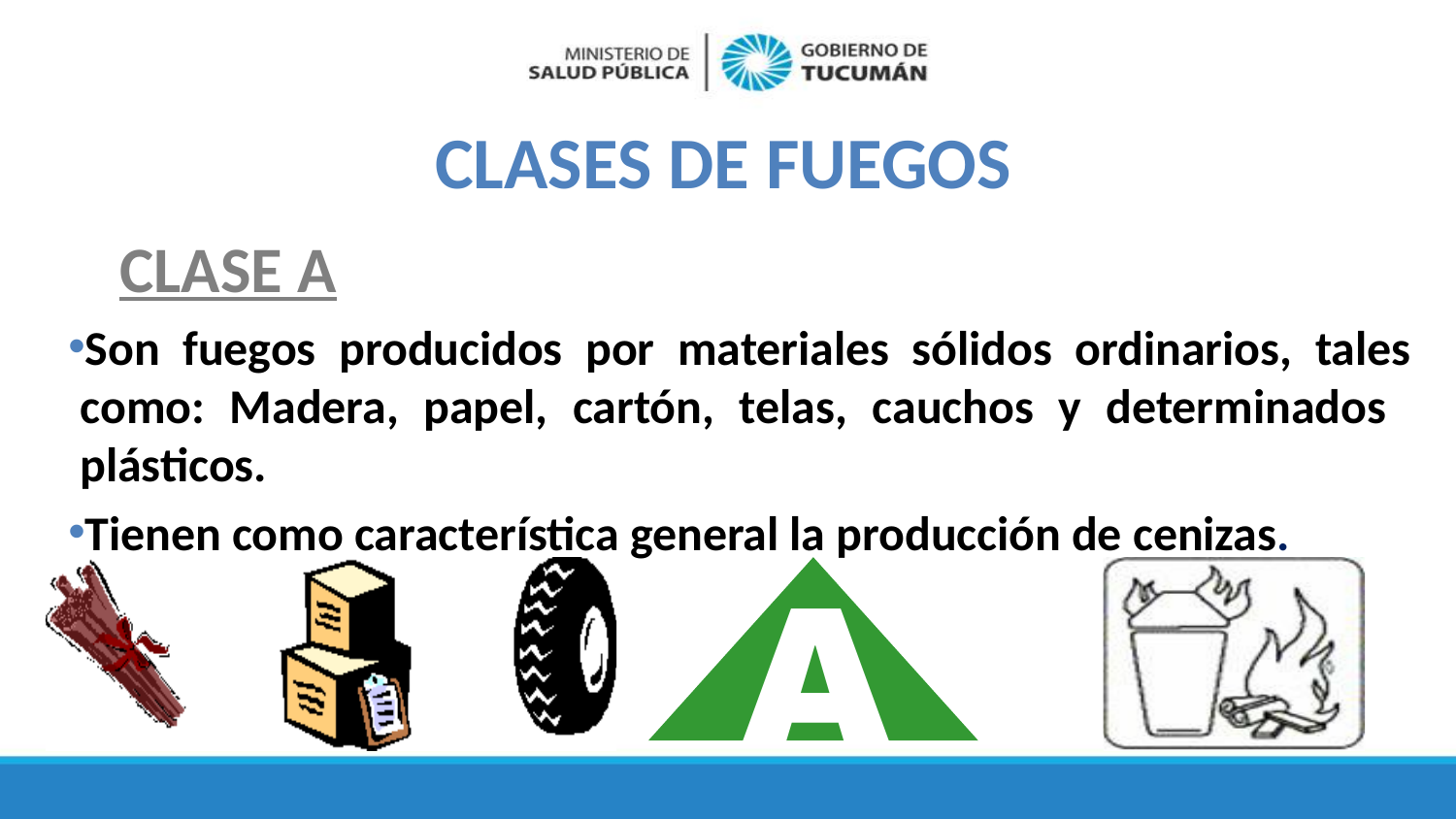

# CLASES DE FUEGOS
    CLASE A
Son fuegos producidos por materiales sólidos ordinarios, tales como: Madera, papel, cartón, telas, cauchos y determinados  plásticos.
Tienen como característica general la producción de cenizas.
A